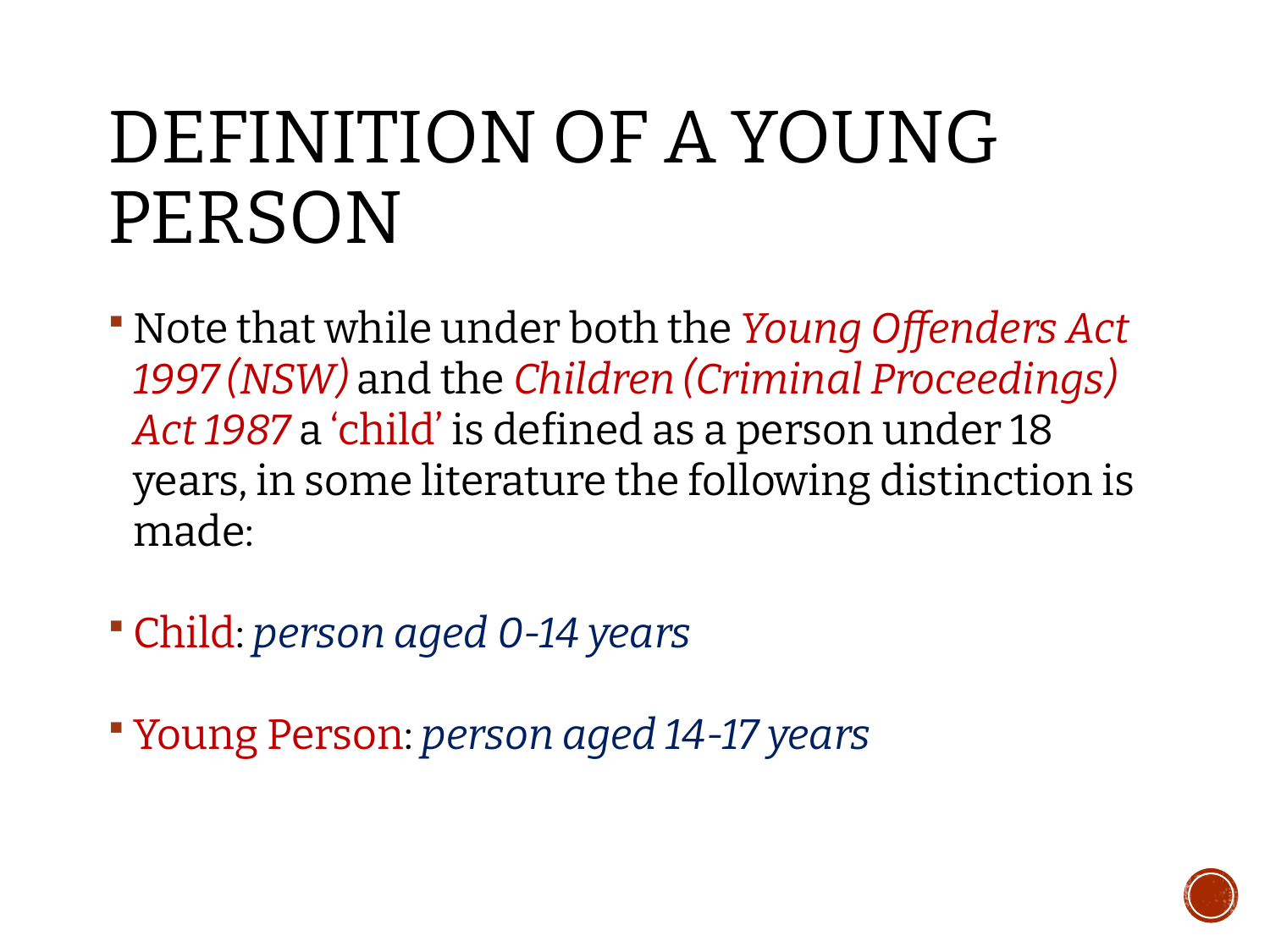

# Definition of a young person
Note that while under both the Young Offenders Act 1997 (NSW) and the Children (Criminal Proceedings) Act 1987 a ‘child’ is defined as a person under 18 years, in some literature the following distinction is made:

Child: person aged 0-14 years

Young Person: person aged 14-17 years